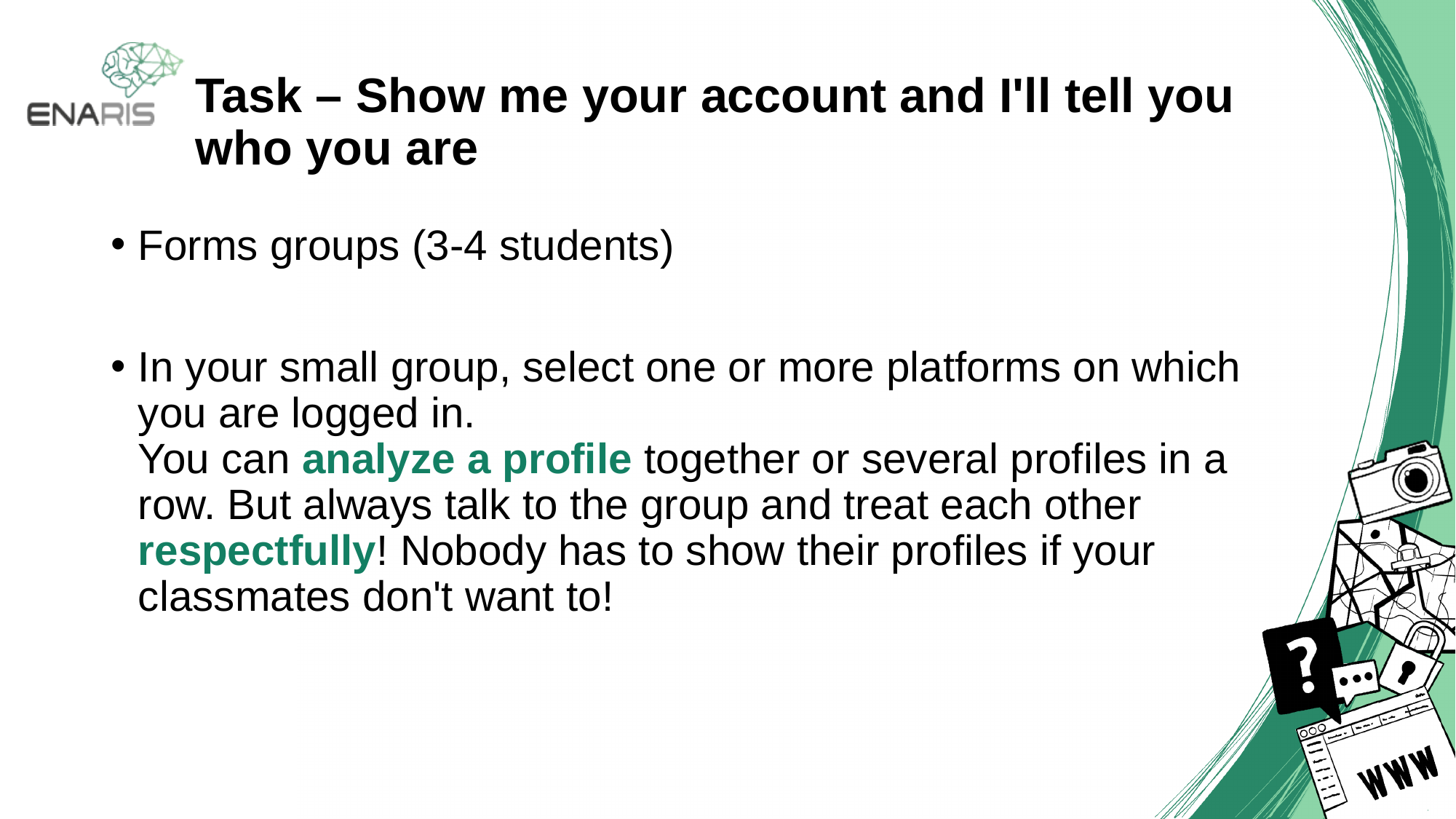

# Task – Show me your account and I'll tell you who you are
Forms groups (3-4 students)

In your small group, select one or more platforms on which you are logged in.
You can analyze a profile together or several profiles in a row. But always talk to the group and treat each other respectfully! Nobody has to show their profiles if your classmates don't want to!